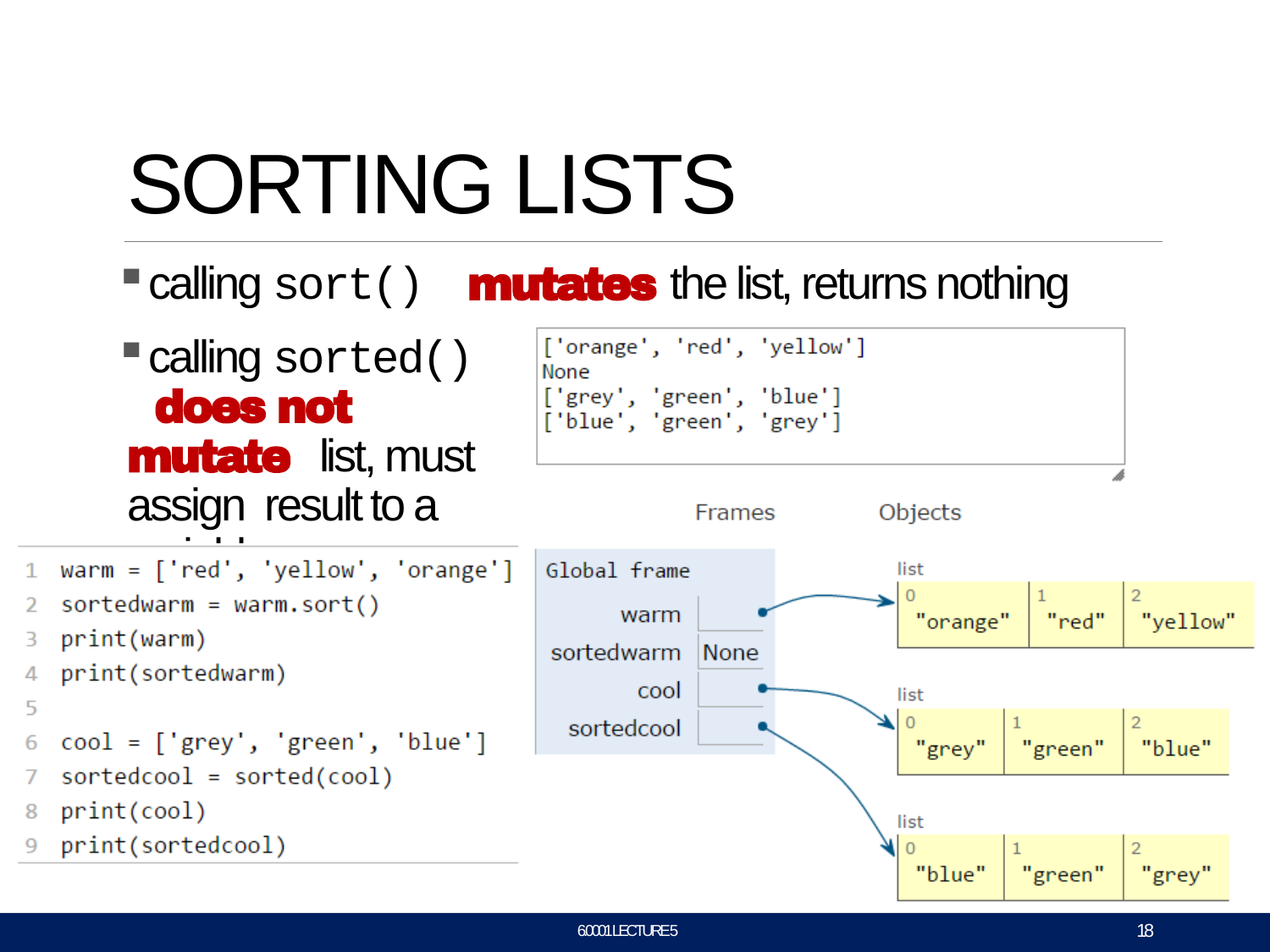

# SORTING LISTS

calling sort()
mutates the list, returns nothing

calling sorted()  does not mutate  list, must assign  result to a variable

18
6.0001 LECTURE 5